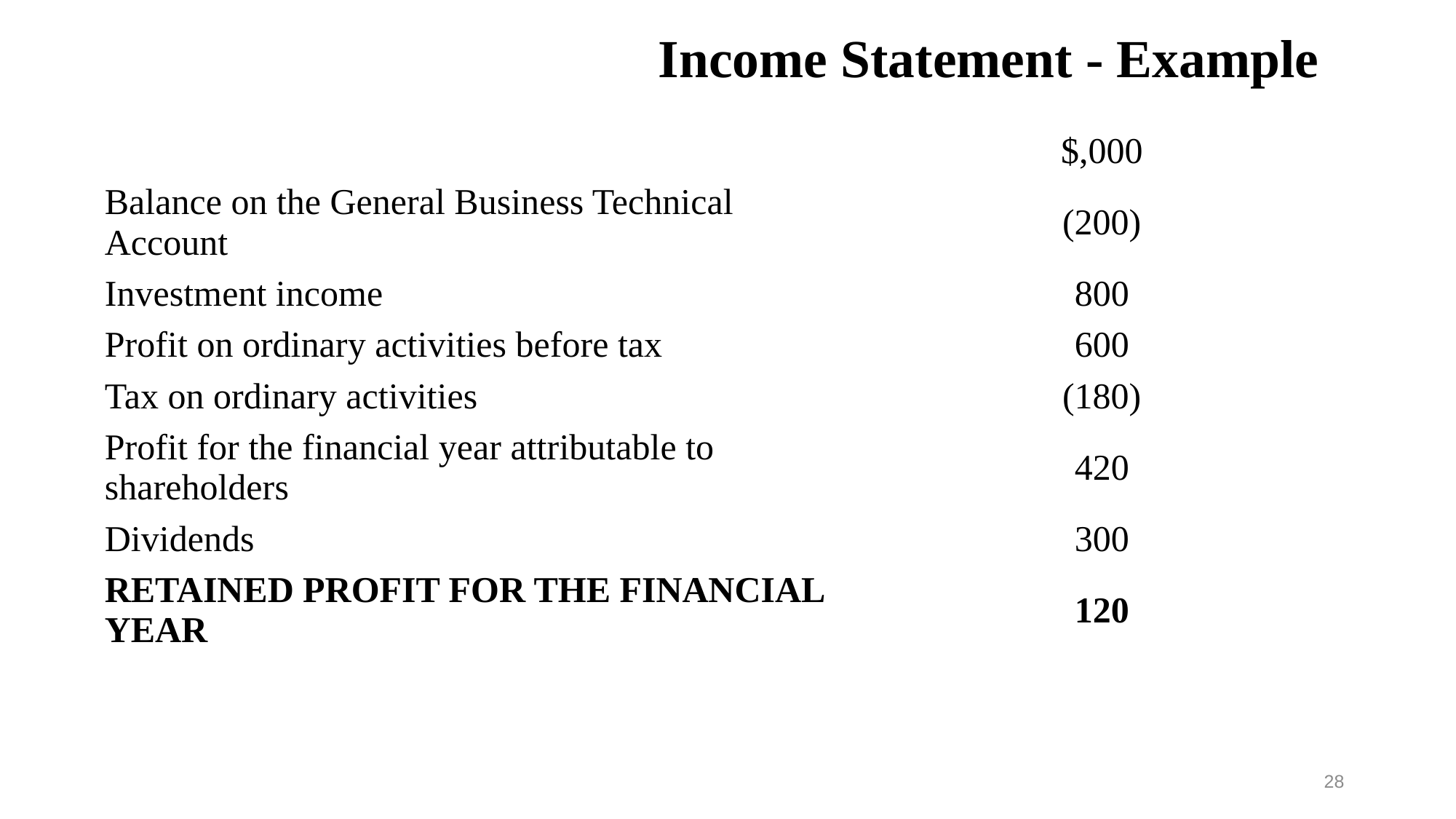

# Income Statement - Example
|  | $,000 |
| --- | --- |
| Balance on the General Business Technical Account | (200) |
| Investment income | 800 |
| Profit on ordinary activities before tax | 600 |
| Tax on ordinary activities | (180) |
| Profit for the financial year attributable to shareholders | 420 |
| Dividends | 300 |
| RETAINED PROFIT FOR THE FINANCIAL YEAR | 120 |
28